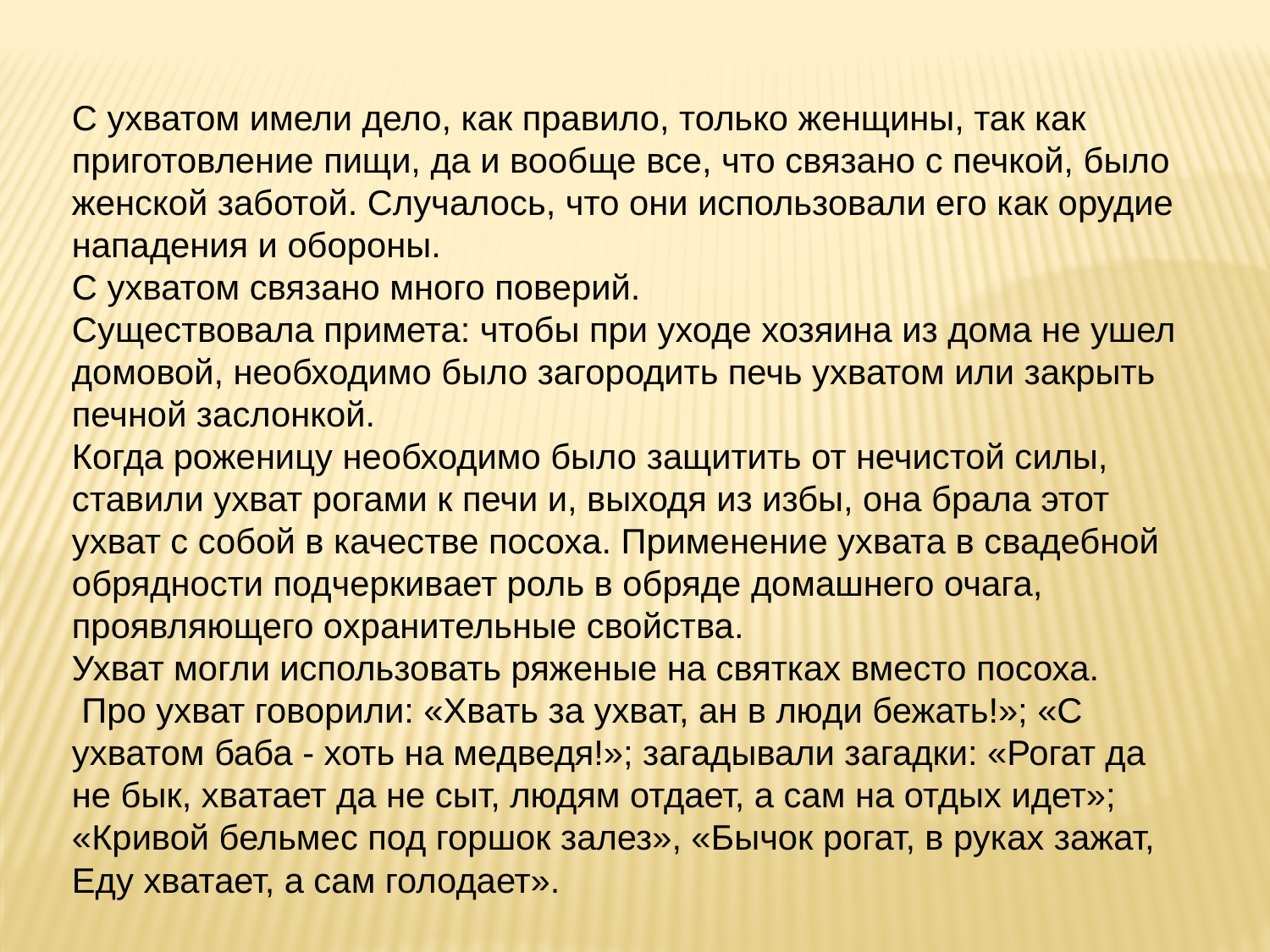

С ухватом имели дело, как правило, только женщины, так как приготовление пищи, да и вообще все, что связано с печкой, было женской заботой. Случалось, что они использовали его как орудие нападения и обороны.
С ухватом связано много поверий.
Существовала примета: чтобы при уходе хозяина из дома не ушел домовой, необходимо было загородить печь ухватом или закрыть печной заслонкой.
Когда роженицу необходимо было защитить от нечистой силы, ставили ухват рогами к печи и, выходя из избы, она брала этот ухват с собой в качестве посоха. Применение ухвата в свадебной обрядности подчеркивает роль в обряде домашнего очага, проявляющего охранительные свойства.
Ухват могли использовать ряженые на святках вместо посоха.
 Про ухват говорили: «Хвать за ухват, ан в люди бежать!»; «С ухватом баба - хоть на медведя!»; загадывали загадки: «Рогат да не бык, хватает да не сыт, людям отдает, а сам на отдых идет»; «Кривой бельмес под горшок залез», «Бычок рогат, в руках зажат, Еду хватает, а сам голодает».